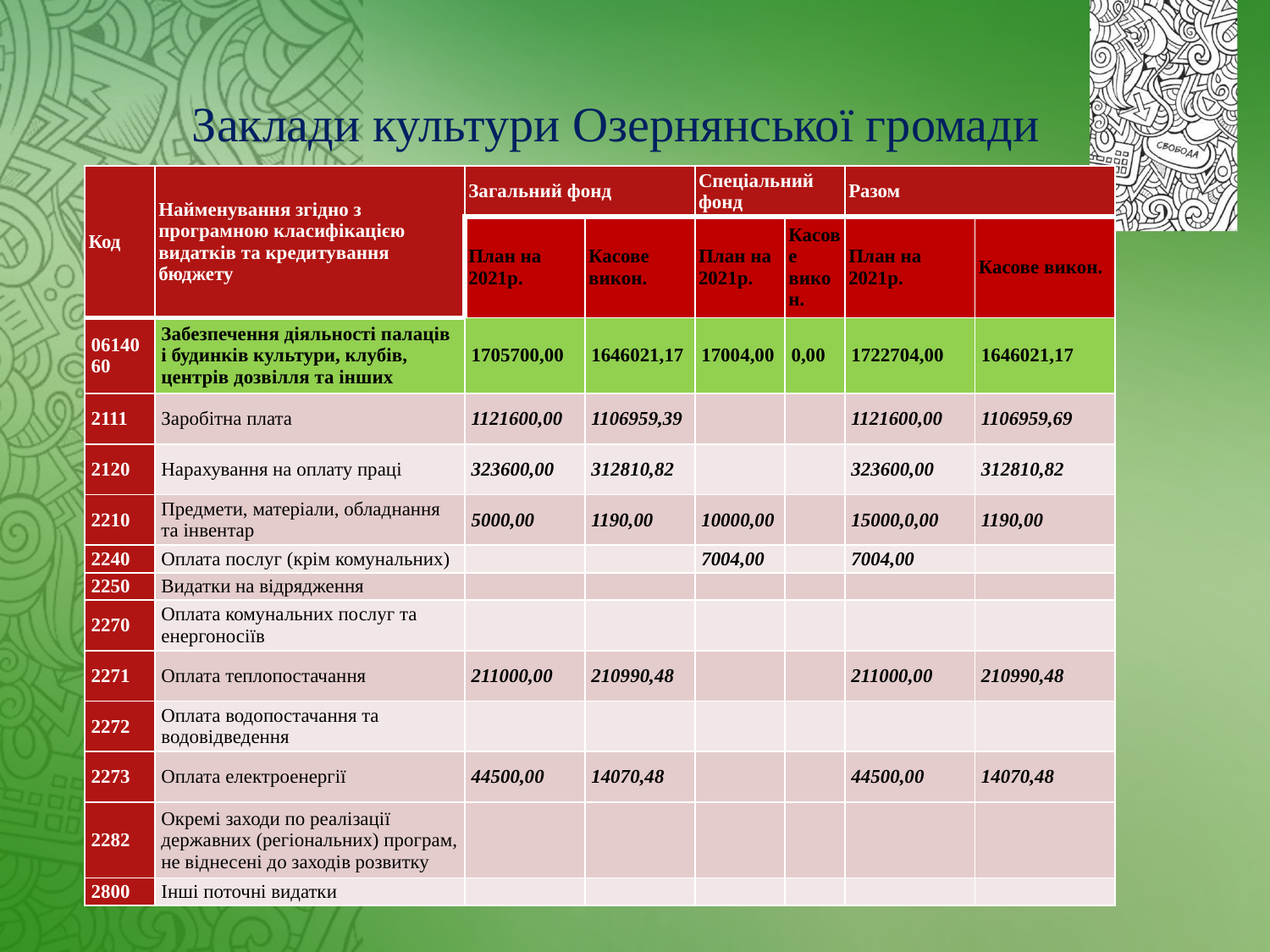

Заклади культури Озернянської громади
| Код | Найменування згідно з програмною класифікацією видатків та кредитування бюджету | Загальний фонд |  | Спеціальний фонд |  | Разом |  |
| --- | --- | --- | --- | --- | --- | --- | --- |
|  |  | План на 2021р. | Касове викон. | План на 2021р. | Касове викон. | План на 2021р. | Касове викон. |
| 0614060 | Забезпечення діяльності палаців і будинків культури, клубів, центрів дозвілля та інших | 1705700,00 | 1646021,17 | 17004,00 | 0,00 | 1722704,00 | 1646021,17 |
| 2111 | Заробітна плата | 1121600,00 | 1106959,39 |  |  | 1121600,00 | 1106959,69 |
| 2120 | Нарахування на оплату праці | 323600,00 | 312810,82 |  |  | 323600,00 | 312810,82 |
| 2210 | Предмети, матеріали, обладнання та інвентар | 5000,00 | 1190,00 | 10000,00 |  | 15000,0,00 | 1190,00 |
| 2240 | Оплата послуг (крім комунальних) |  |  | 7004,00 |  | 7004,00 |  |
| 2250 | Видатки на відрядження |  |  |  |  |  |  |
| 2270 | Оплата комунальних послуг та енергоносіїв |  |  |  |  |  |  |
| 2271 | Оплата теплопостачання | 211000,00 | 210990,48 |  |  | 211000,00 | 210990,48 |
| 2272 | Оплата водопостачання та водовідведення |  |  |  |  |  |  |
| 2273 | Оплата електроенергії | 44500,00 | 14070,48 |  |  | 44500,00 | 14070,48 |
| 2282 | Окремі заходи по реалізації державних (регіональних) програм, не віднесені до заходів розвитку |  |  |  |  |  |  |
| 2800 | Інші поточні видатки |  |  |  |  |  |  |